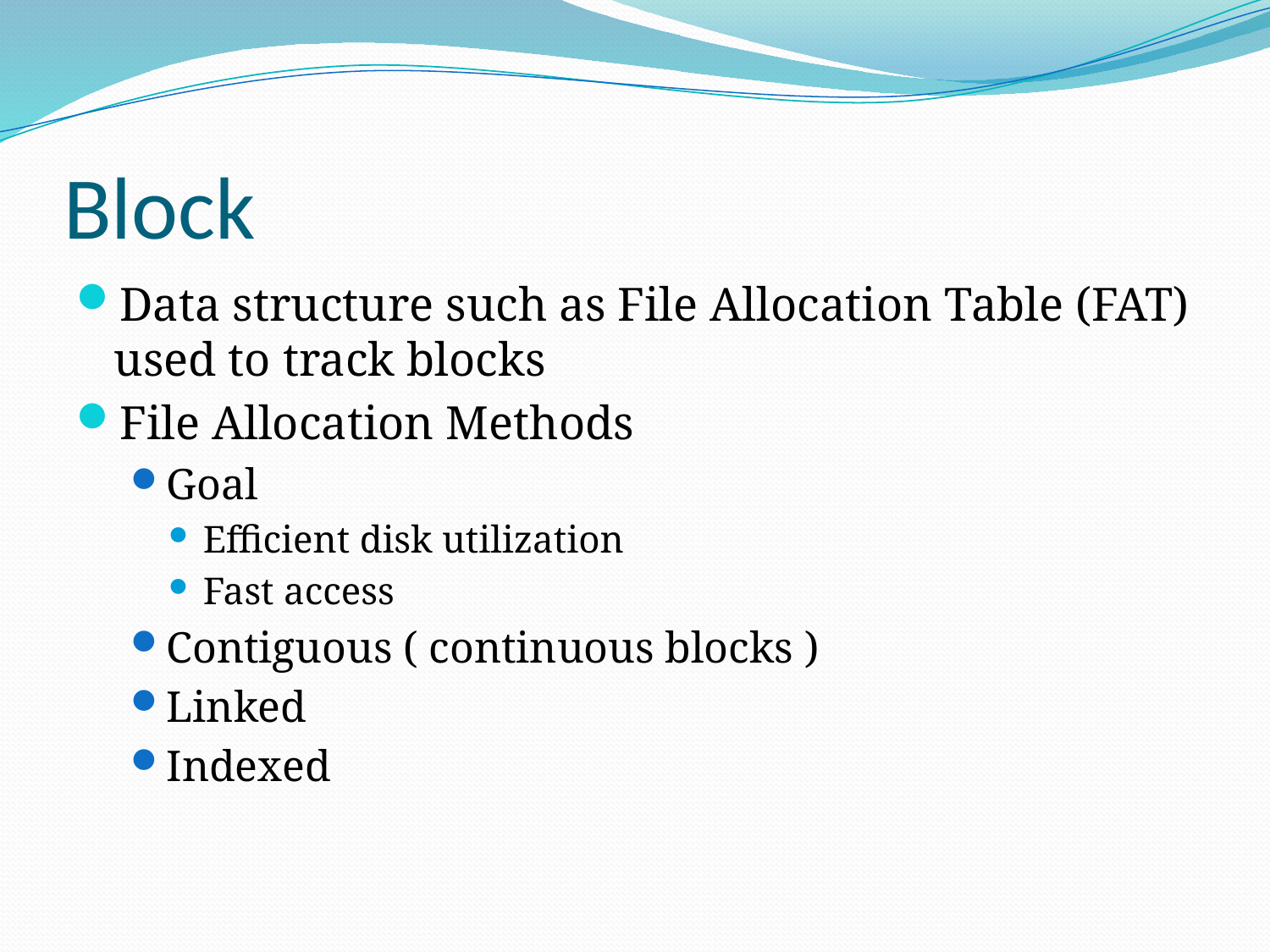

# Block
Data structure such as File Allocation Table (FAT) used to track blocks
File Allocation Methods
Goal
Efficient disk utilization
Fast access
Contiguous ( continuous blocks )
Linked
Indexed